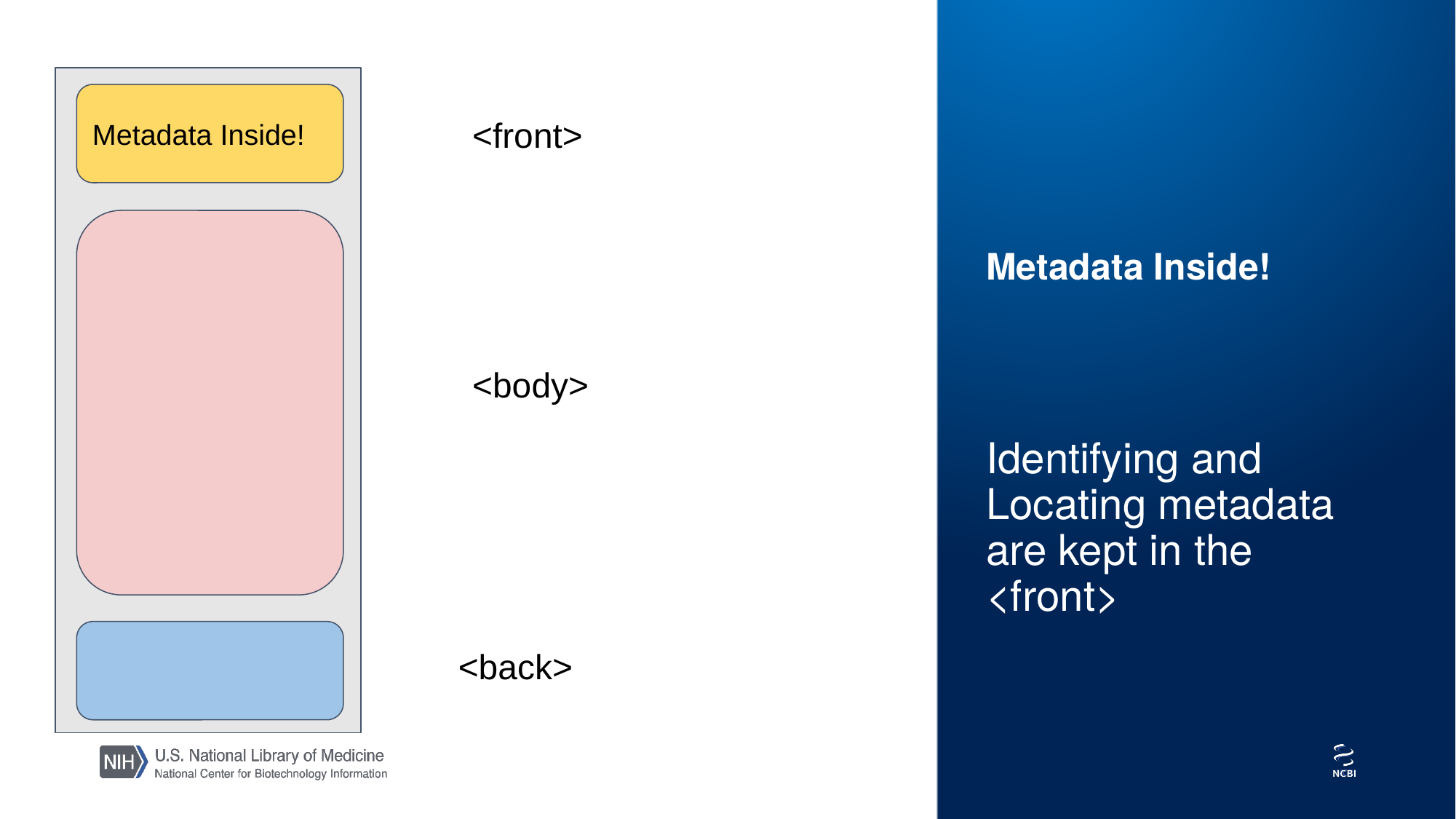

Metadata Inside!
<front>
Metadata Inside!

Identifying and Locating metadata are kept in the <front>
<body>

<back>